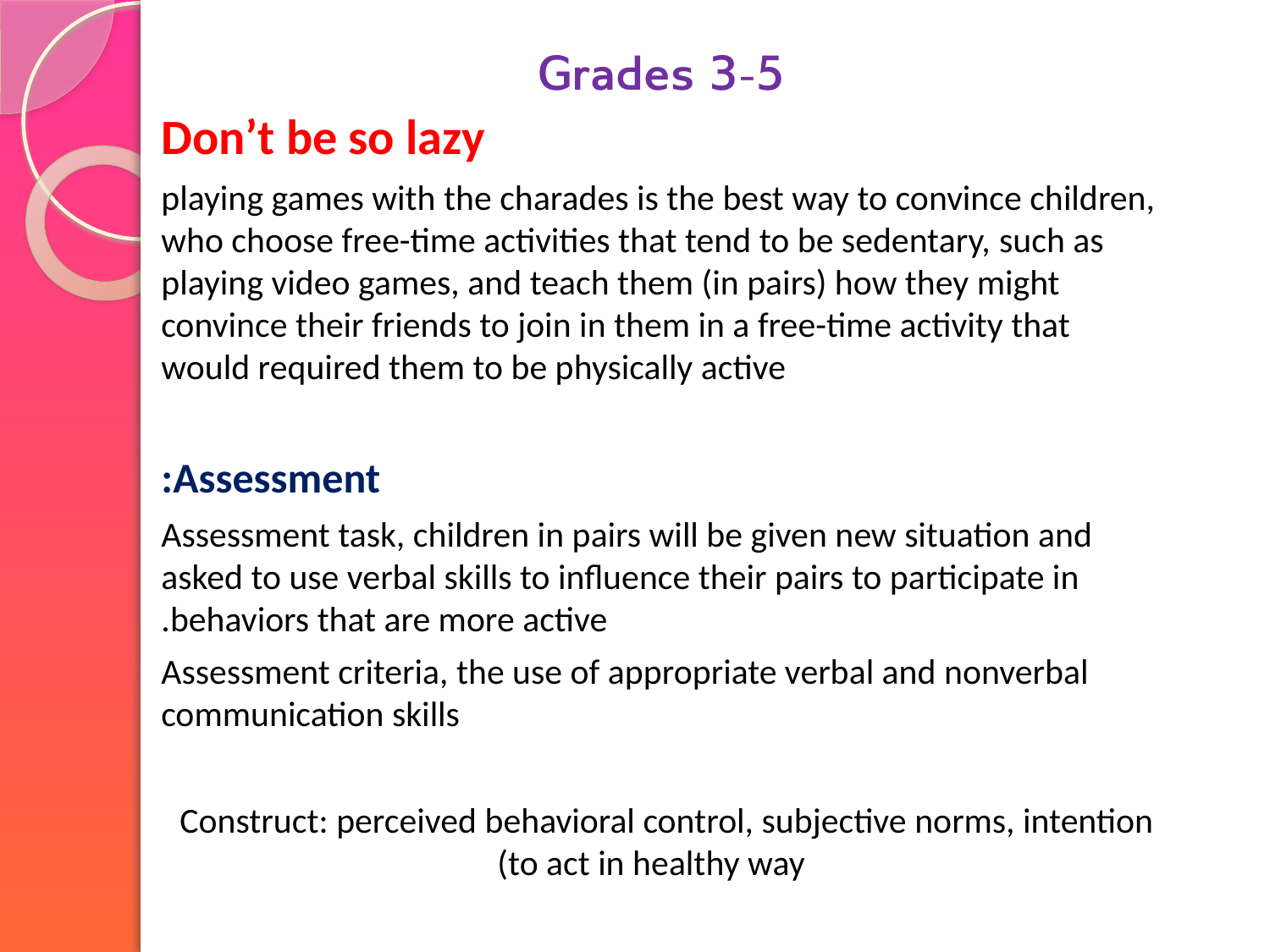

# Grades 3-5
Don’t be so lazy
playing games with the charades is the best way to convince children, who choose free-time activities that tend to be sedentary, such as playing video games, and teach them (in pairs) how they might convince their friends to join in them in a free-time activity that would required them to be physically active

Assessment:
Assessment task, children in pairs will be given new situation and asked to use verbal skills to influence their pairs to participate in behaviors that are more active.
Assessment criteria, the use of appropriate verbal and nonverbal communication skills

Construct: perceived behavioral control, subjective norms, intention to act in healthy way)